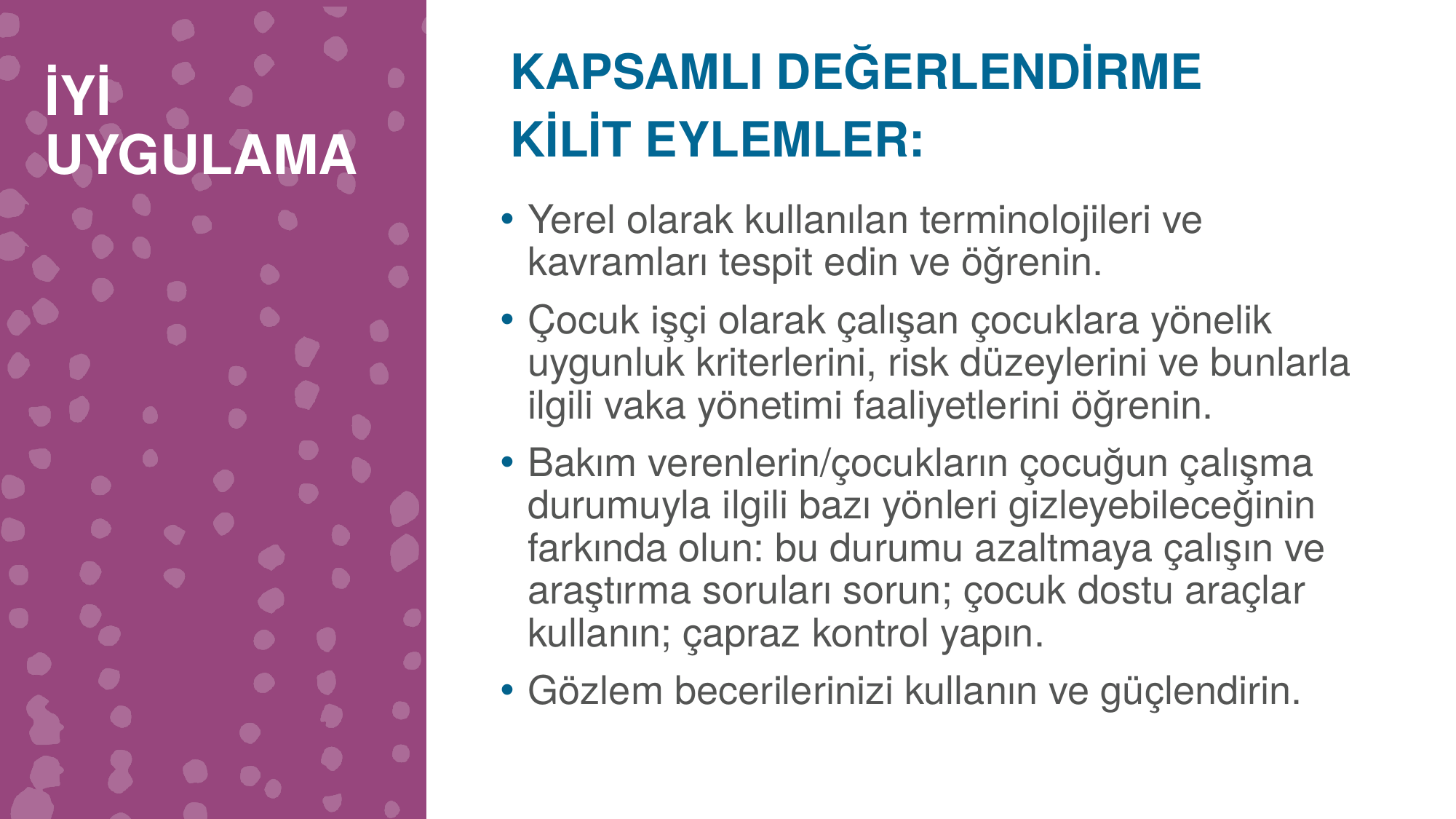

KAPSAMLI DEĞERLENDİRME
KİLİT EYLEMLER:
İYİ UYGULAMA
Yerel olarak kullanılan terminolojileri ve kavramları tespit edin ve öğrenin.
Çocuk işçi olarak çalışan çocuklara yönelik uygunluk kriterlerini, risk düzeylerini ve bunlarla ilgili vaka yönetimi faaliyetlerini öğrenin.
Bakım verenlerin/çocukların çocuğun çalışma durumuyla ilgili bazı yönleri gizleyebileceğinin farkında olun: bu durumu azaltmaya çalışın ve araştırma soruları sorun; çocuk dostu araçlar kullanın; çapraz kontrol yapın.
Gözlem becerilerinizi kullanın ve güçlendirin.